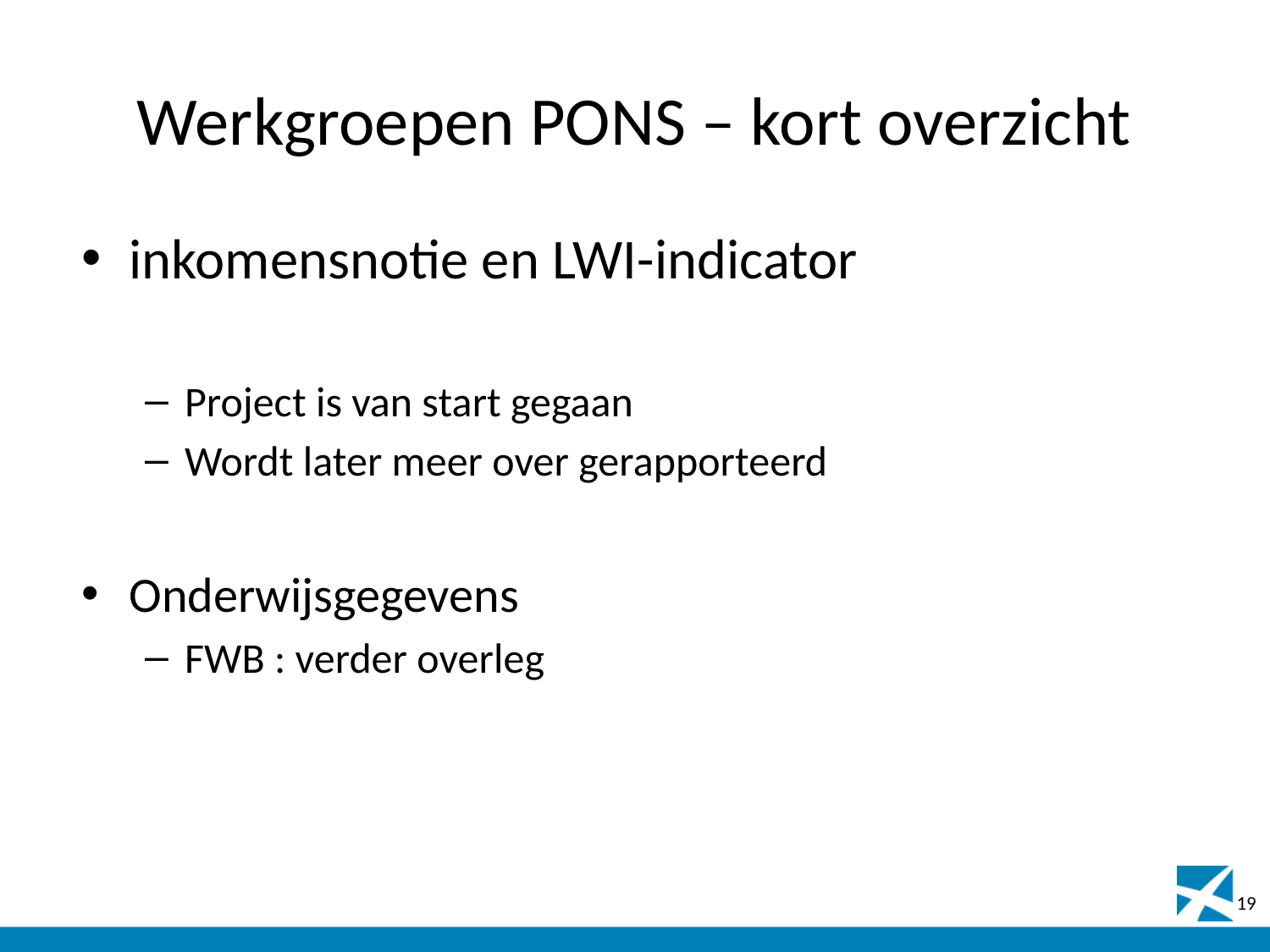

# Werkgroepen PONS – kort overzicht
inkomensnotie en LWI-indicator

Project is van start gegaan
Wordt later meer over gerapporteerd

Onderwijsgegevens
FWB : verder overleg